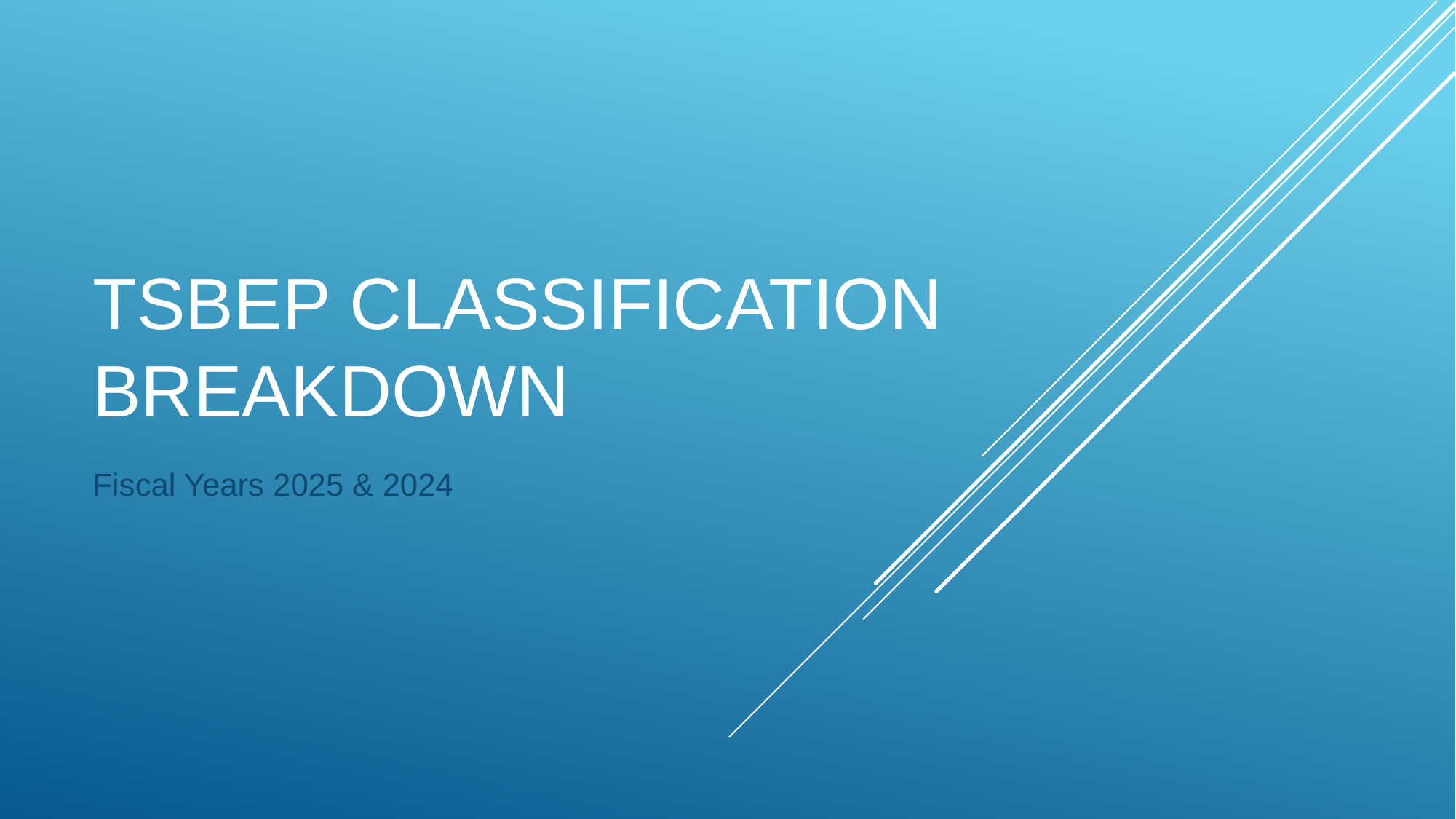

# TSBEP Classification Breakdown
Fiscal Years 2025 & 2024